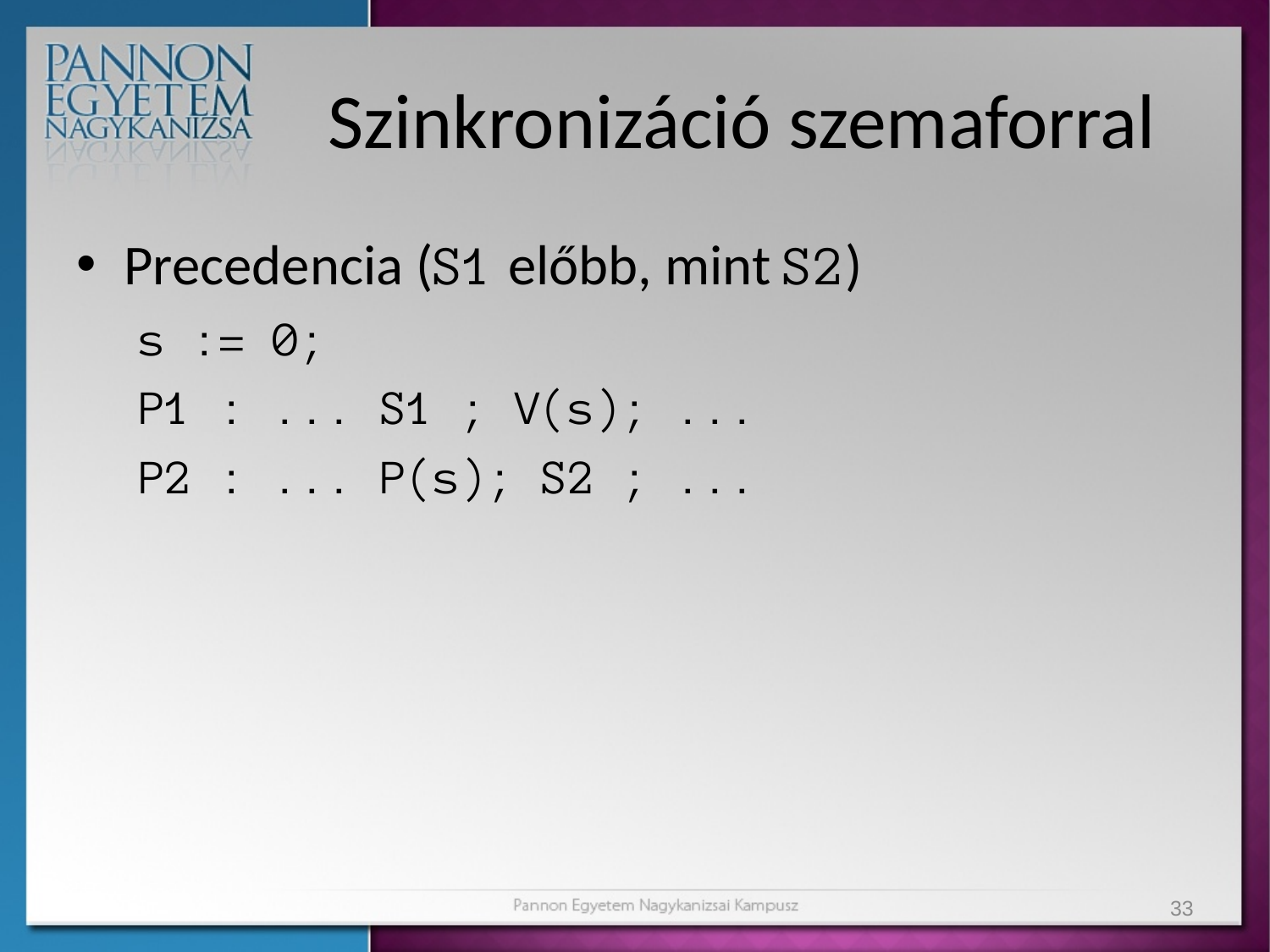

# Szinkronizáció szemaforral
Precedencia (S1 előbb, mint S2)
s := 0;
P1 : ... S1 ; V(s); ...
P2 : ... P(s); S2 ; ...
33